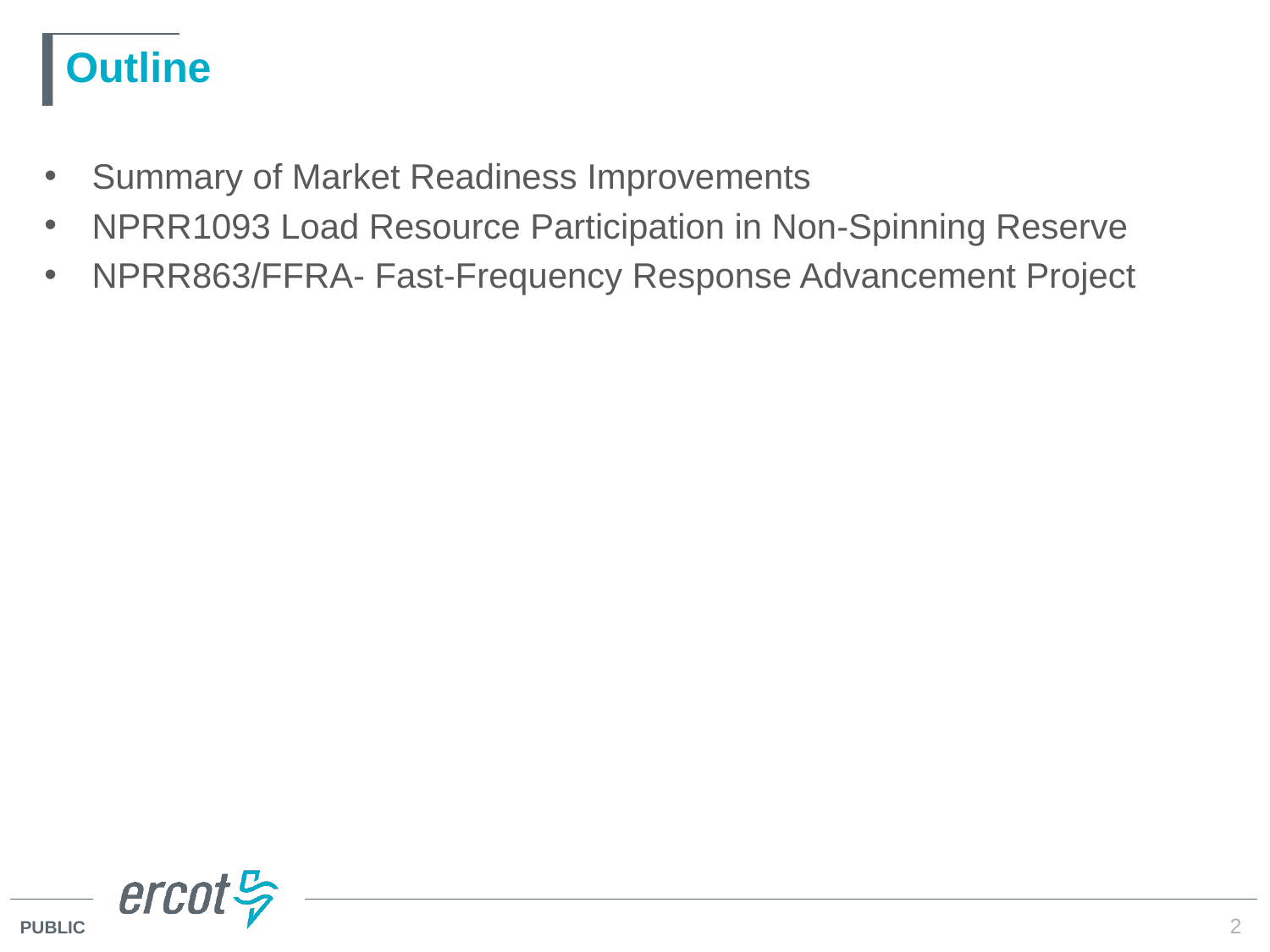

# Outline
Summary of Market Readiness Improvements
NPRR1093 Load Resource Participation in Non-Spinning Reserve
NPRR863/FFRA- Fast-Frequency Response Advancement Project
2